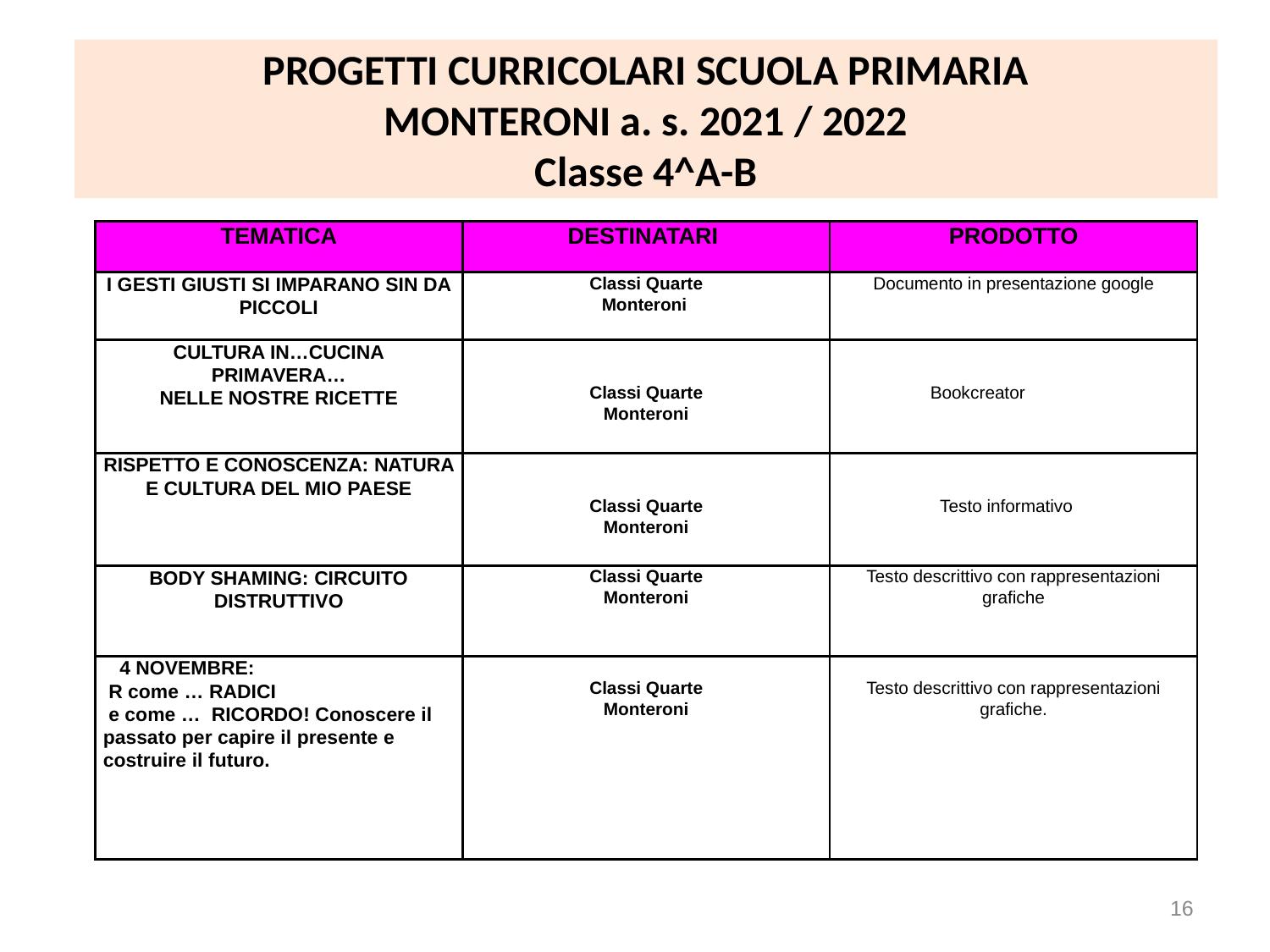

PROGETTI CURRICOLARI SCUOLA PRIMARIA
MONTERONI a. s. 2021 / 2022
Classe 4^A-B

| TEMATICA | DESTINATARI | PRODOTTO |
| --- | --- | --- |
| I GESTI GIUSTI SI IMPARANO SIN DA PICCOLI | Classi Quarte Monteroni | Documento in presentazione google |
| CULTURA IN…CUCINA PRIMAVERA… NELLE NOSTRE RICETTE | Classi Quarte Monteroni | Bookcreator |
| RISPETTO E CONOSCENZA: NATURA E CULTURA DEL MIO PAESE | Classi Quarte Monteroni | Testo informativo |
| BODY SHAMING: CIRCUITO DISTRUTTIVO | Classi Quarte Monteroni | Testo descrittivo con rappresentazioni grafiche |
| 4 NOVEMBRE: R come … RADICI e come … RICORDO! Conoscere il passato per capire il presente e costruire il futuro. | Classi Quarte Monteroni | Testo descrittivo con rappresentazioni grafiche. |
16